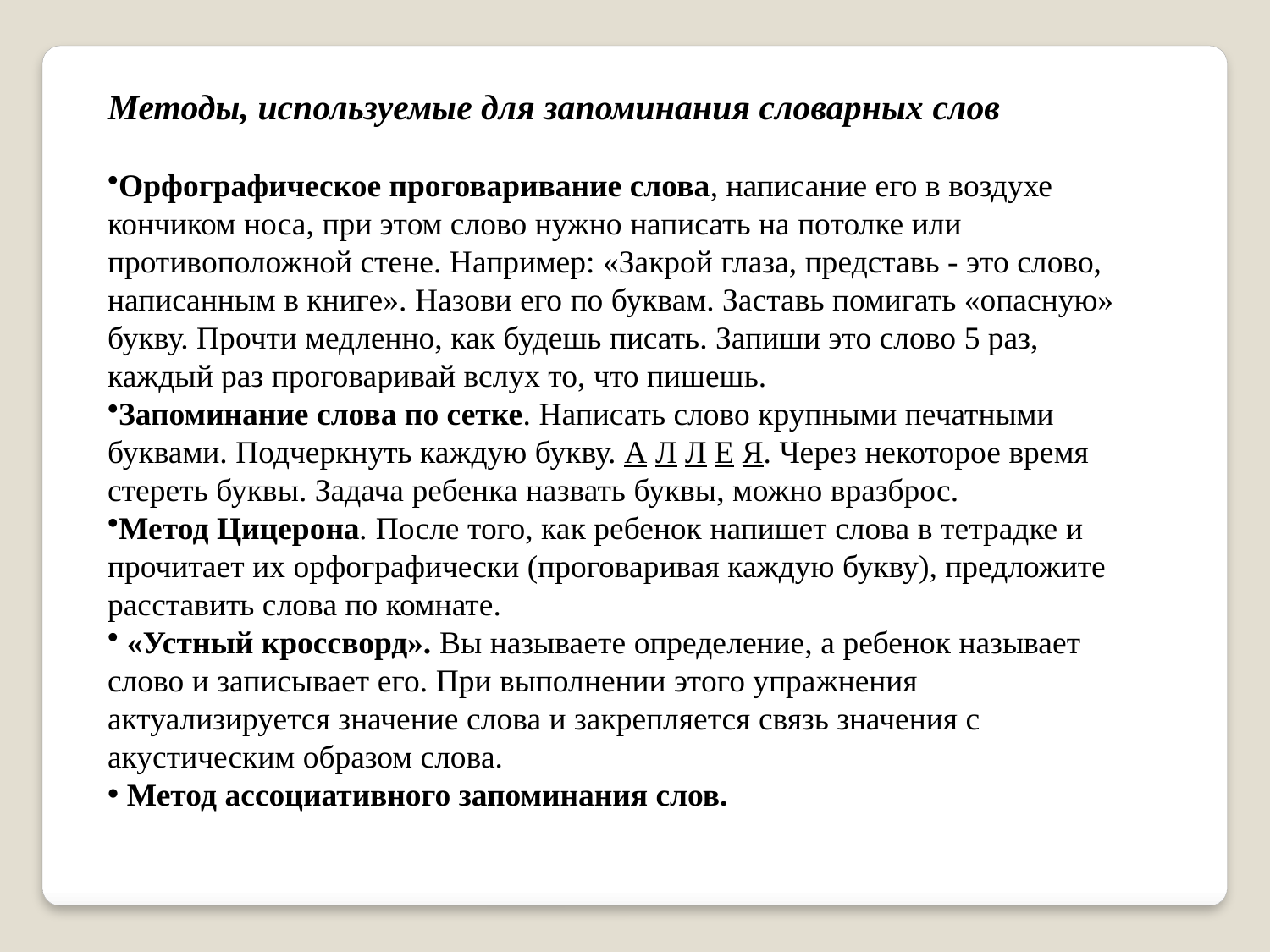

Методы, используемые для запоминания словарных слов

Орфографическое проговаривание слова, написание его в воздухе кончиком носа, при этом слово нужно написать на потолке или противоположной стене. Например: «Закрой глаза, представь - это слово, написанным в книге». Назови его по буквам. Заставь помигать «опасную» букву. Прочти медленно, как будешь писать. Запиши это слово 5 раз, каждый раз проговаривай вслух то, что пишешь.
Запоминание слова по сетке. Написать слово крупными печатными буквами. Подчеркнуть каждую букву. А Л Л Е Я. Через некоторое время стереть буквы. Задача ребенка назвать буквы, можно вразброс.
Метод Цицерона. После того, как ребенок напишет слова в тетрадке и прочитает их орфографически (проговаривая каждую букву), предложите расставить слова по комнате.
 «Устный кроссворд». Вы называете определение, а ребенок называет слово и записывает его. При выполнении этого упражнения актуализируется значение слова и закрепляется связь значения с акустическим образом слова.
 Метод ассоциативного запоминания слов.